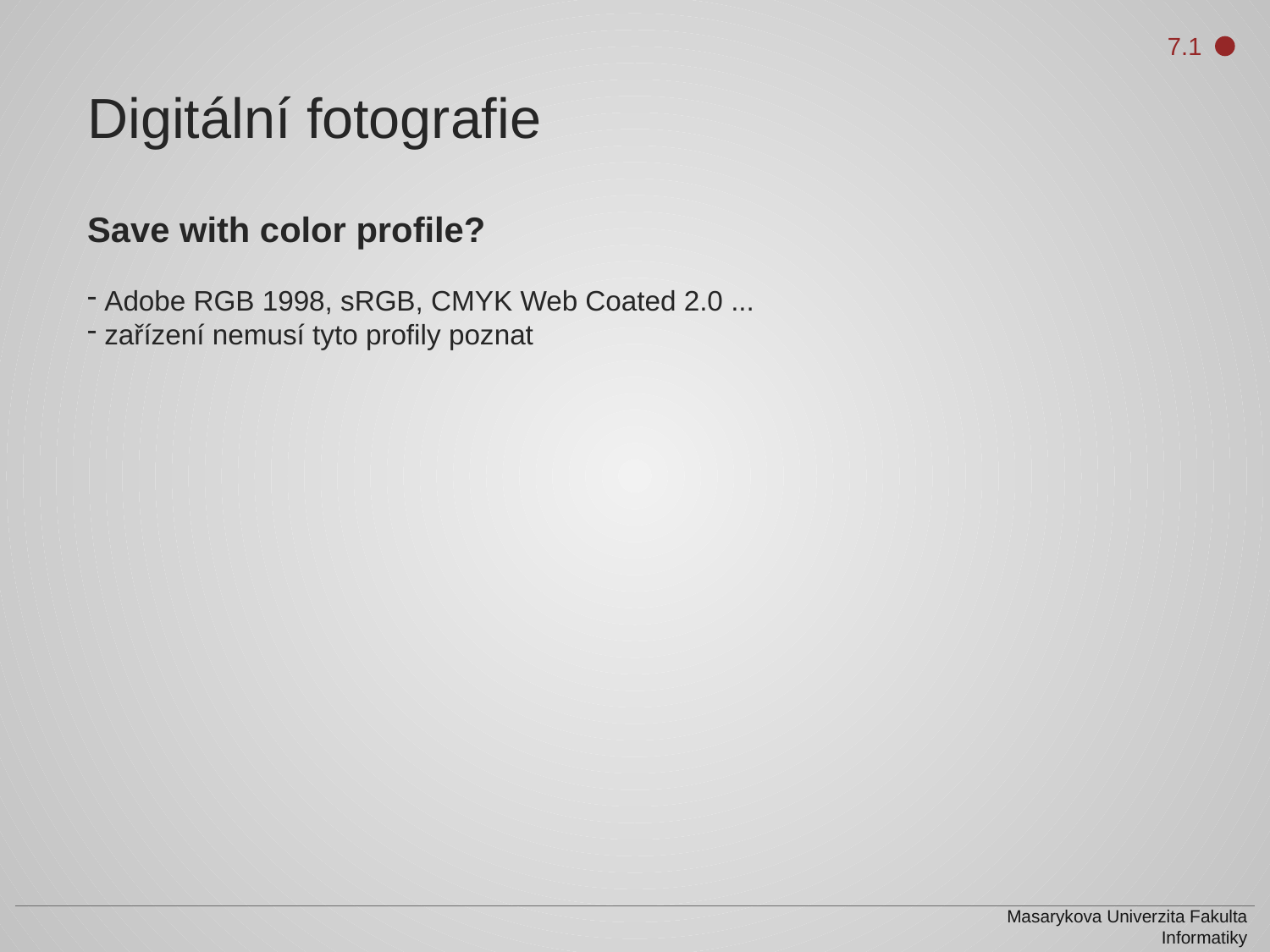

7.1

Digitální fotografie
Save with color profile?

 Adobe RGB 1998, sRGB, CMYK Web Coated 2.0 ...
 zařízení nemusí tyto profily poznat
Masarykova Univerzita Fakulta Informatiky